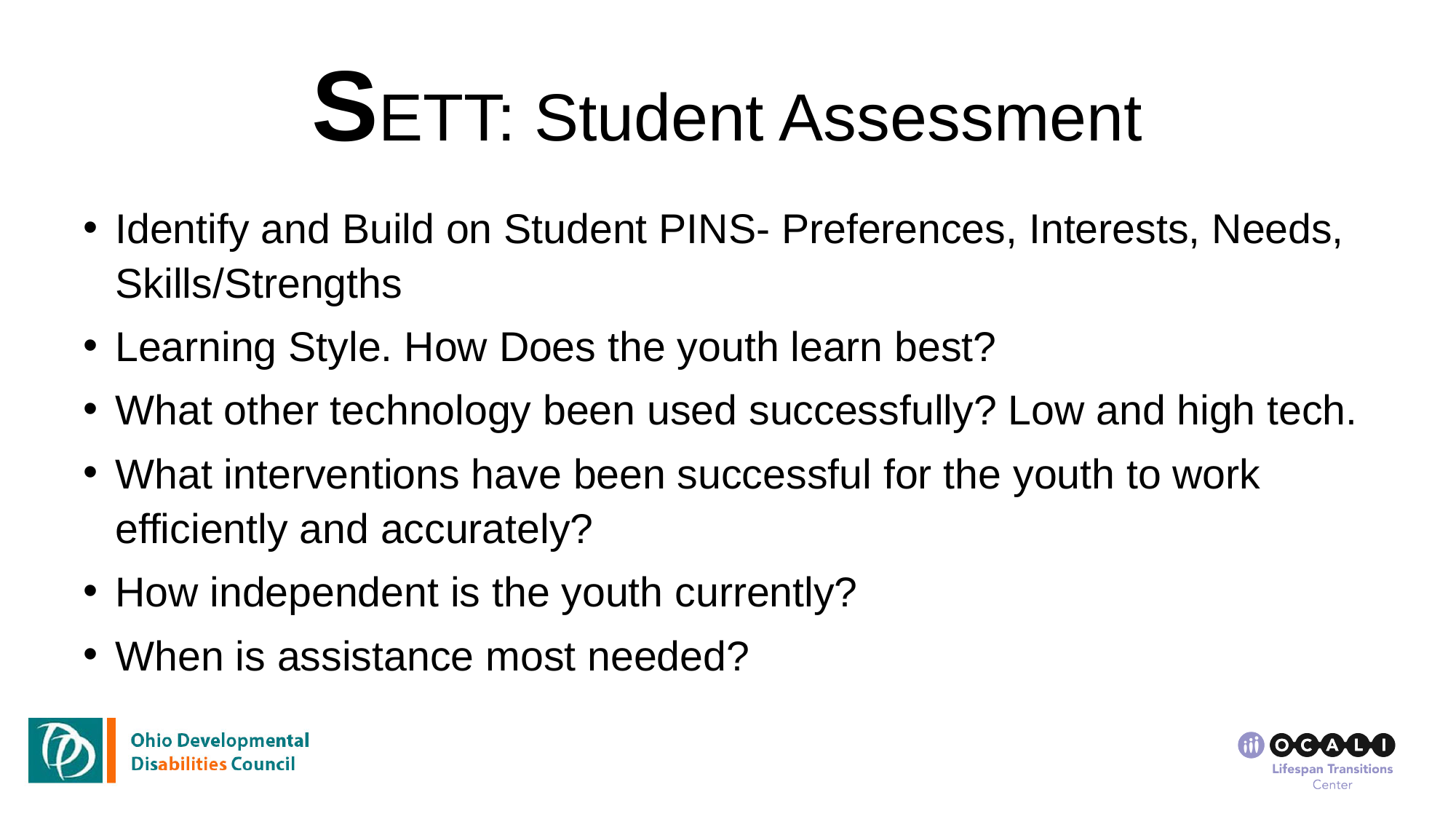

# SETT: Student Assessment
Identify and Build on Student PINS- Preferences, Interests, Needs, Skills/Strengths
Learning Style. How Does the youth learn best?
What other technology been used successfully? Low and high tech.
What interventions have been successful for the youth to work efficiently and accurately?
How independent is the youth currently?
When is assistance most needed?